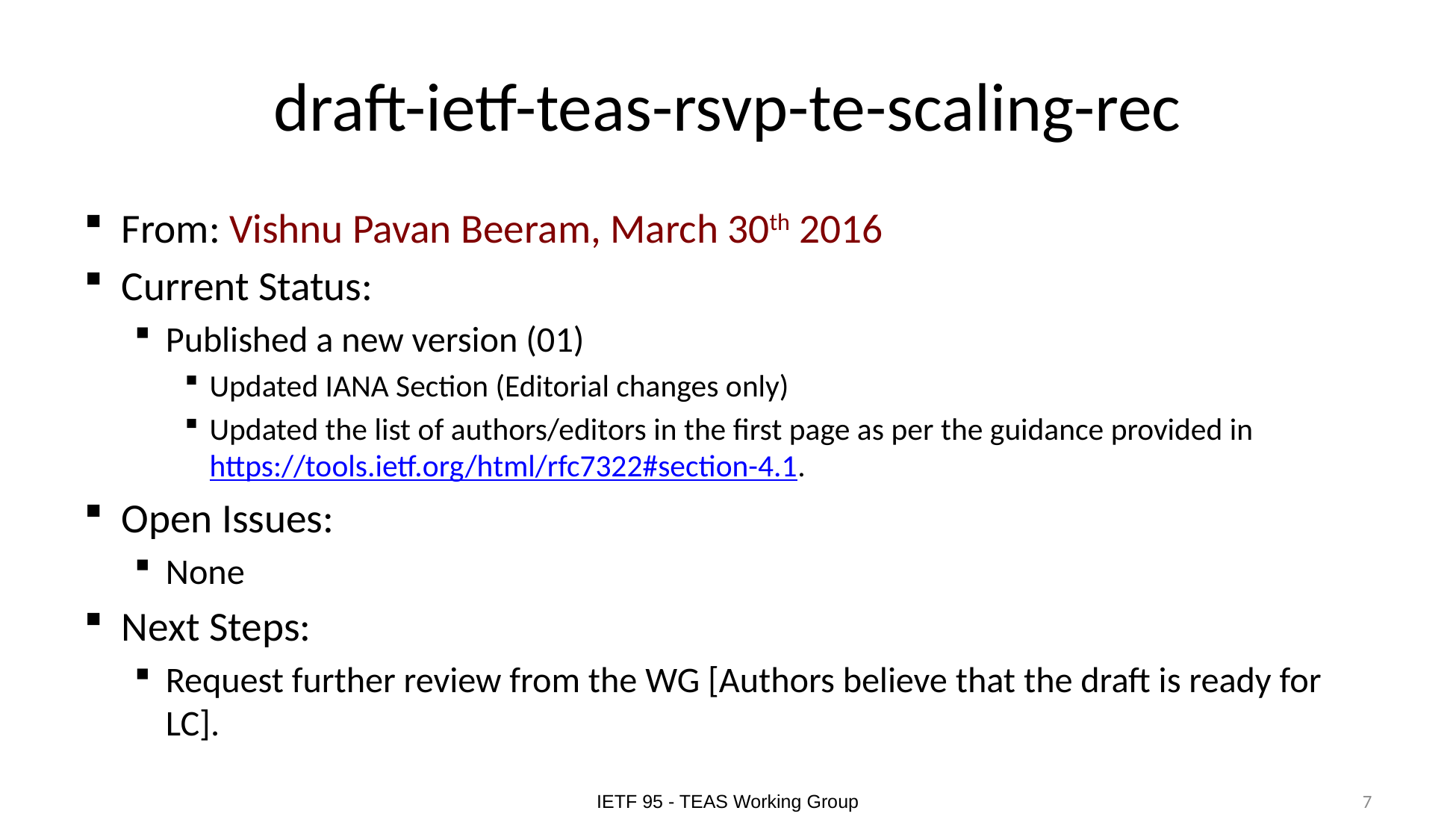

# draft-ietf-teas-rsvp-te-scaling-rec
From: Vishnu Pavan Beeram, March 30th 2016
Current Status:
Published a new version (01)
Updated IANA Section (Editorial changes only)
Updated the list of authors/editors in the first page as per the guidance provided in https://tools.ietf.org/html/rfc7322#section-4.1.
Open Issues:
None
Next Steps:
Request further review from the WG [Authors believe that the draft is ready for LC].

IETF 95 - TEAS Working Group
7